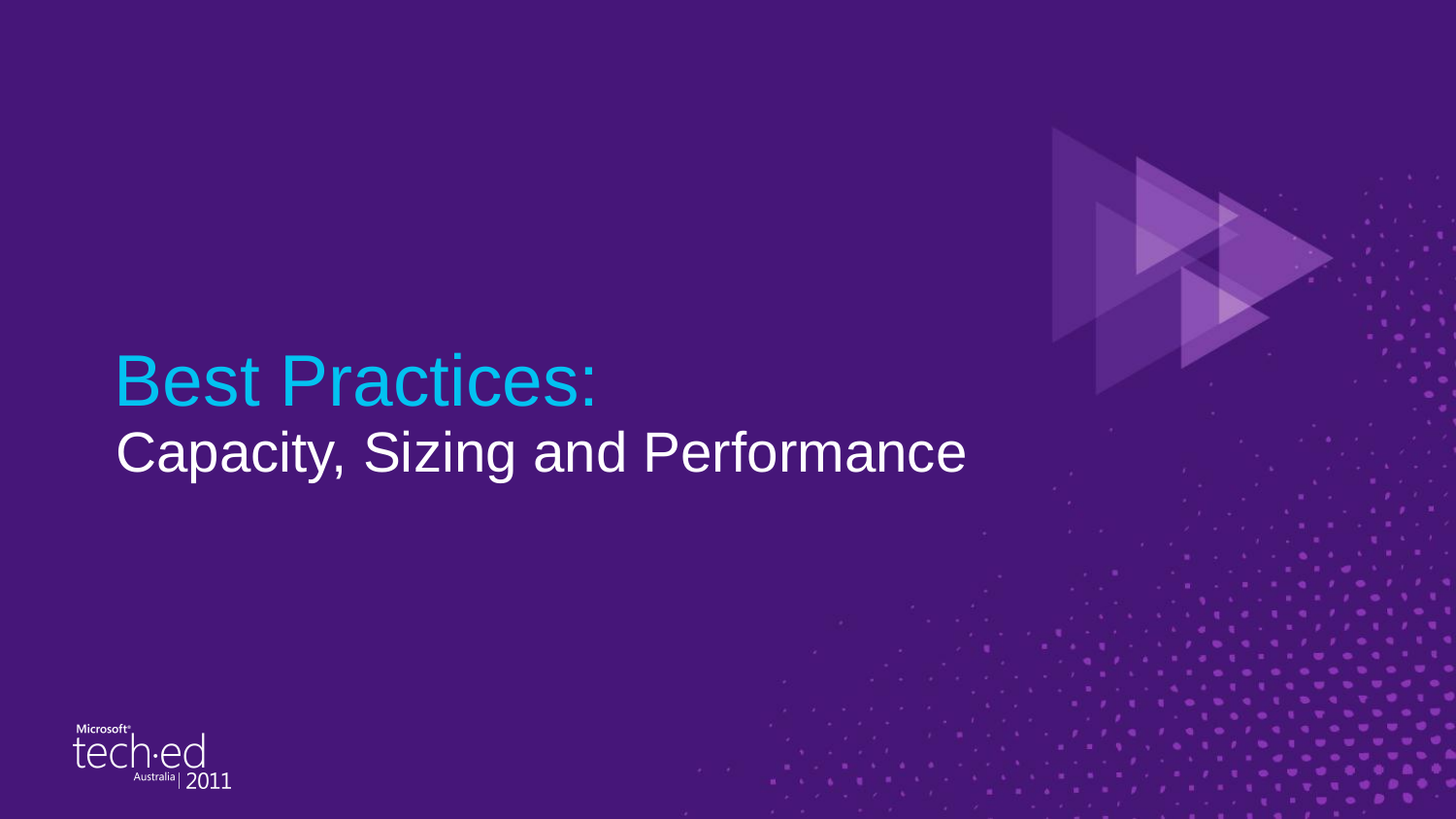

# Best Practices:
Capacity, Sizing and Performance